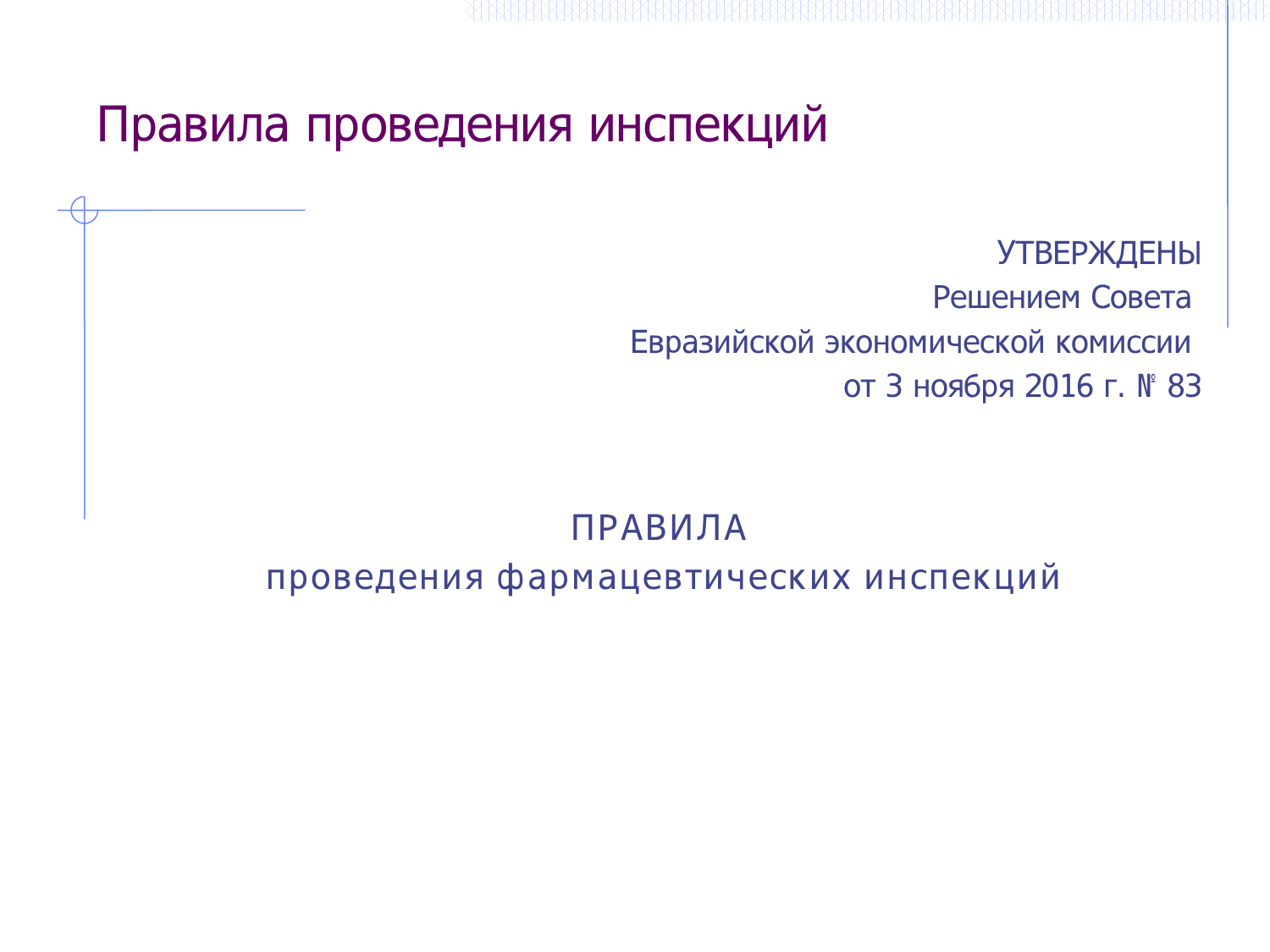

Правила проведения инспекций
УТВЕРЖДЕНЫ
Решением Совета
Евразийской экономической комиссии
от 3 ноября 2016 г. № 83

ПРАВИЛА
проведения фармацевтических инспекций